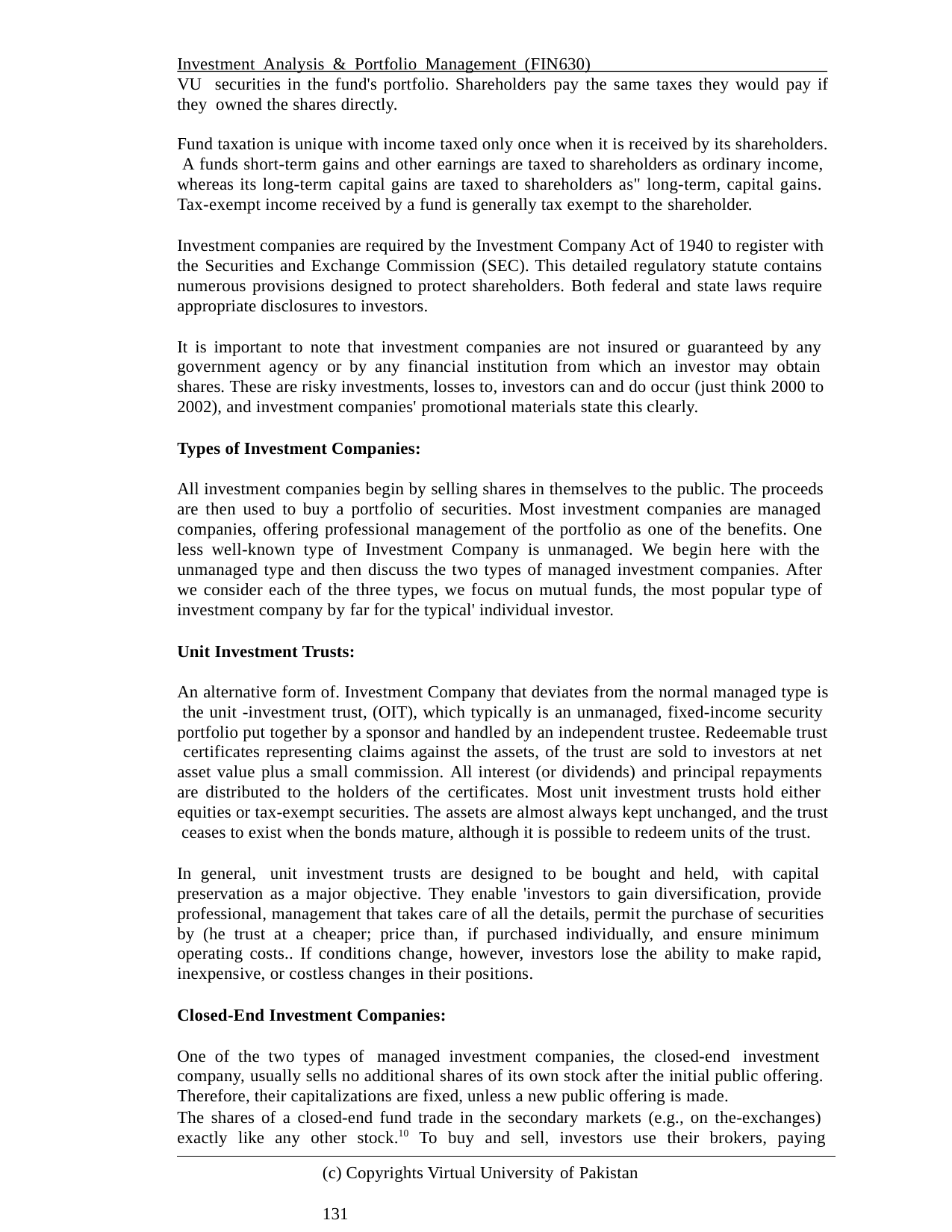

Investment Analysis & Portfolio Management (FIN630)	VU  securities in the fund's portfolio. Shareholders pay the same taxes they would pay if they  owned the shares directly.

Fund taxation is unique with income taxed only once when it is received by its shareholders.  A funds short-term gains and other earnings are taxed to shareholders as ordinary income,  whereas its long-term capital gains are taxed to shareholders as" long-term, capital gains.  Tax-exempt income received by a fund is generally tax exempt to the shareholder.

Investment companies are required by the Investment Company Act of 1940 to register with  the Securities and Exchange Commission (SEC). This detailed regulatory statute contains  numerous provisions designed to protect shareholders. Both federal and state laws require  appropriate disclosures to investors.

It is important to note that investment companies are not insured or guaranteed by any  government agency or by any financial institution from which an investor may obtain  shares. These are risky investments, losses to, investors can and do occur (just think 2000 to  2002), and investment companies' promotional materials state this clearly.

Types of Investment Companies:

All investment companies begin by selling shares in themselves to the public. The proceeds  are then used to buy a portfolio of securities. Most investment companies are managed  companies, offering professional management of the portfolio as one of the benefits. One  less well-known type of Investment Company is unmanaged. We begin here with the  unmanaged type and then discuss the two types of managed investment companies. After  we consider each of the three types, we focus on mutual funds, the most popular type of  investment company by far for the typical' individual investor.

Unit Investment Trusts:

An alternative form of. Investment Company that deviates from the normal managed type is  the unit -investment trust, (OIT), which typically is an unmanaged, fixed-income security  portfolio put together by a sponsor and handled by an independent trustee. Redeemable trust  certificates representing claims against the assets, of the trust are sold to investors at net  asset value plus a small commission. All interest (or dividends) and principal repayments  are distributed to the holders of the certificates. Most unit investment trusts hold either  equities or tax-exempt securities. The assets are almost always kept unchanged, and the trust  ceases to exist when the bonds mature, although it is possible to redeem units of the trust.

In general, unit investment trusts are designed to be bought and held, with capital  preservation as a major objective. They enable 'investors to gain diversification, provide  professional, management that takes care of all the details, permit the purchase of securities  by (he trust at a cheaper; price than, if purchased individually, and ensure minimum  operating costs.. If conditions change, however, investors lose the ability to make rapid,  inexpensive, or costless changes in their positions.

Closed-End Investment Companies:

One of the two types of managed investment companies, the closed-end investment  company, usually sells no additional shares of its own stock after the initial public offering.  Therefore, their capitalizations are fixed, unless a new public offering is made.
The shares of a closed-end fund trade in the secondary markets (e.g., on the-exchanges)  exactly  like  any  other  stock.10   To  buy  and  sell,  investors  use  their  brokers,  paying
(c) Copyrights Virtual University of Pakistan	131